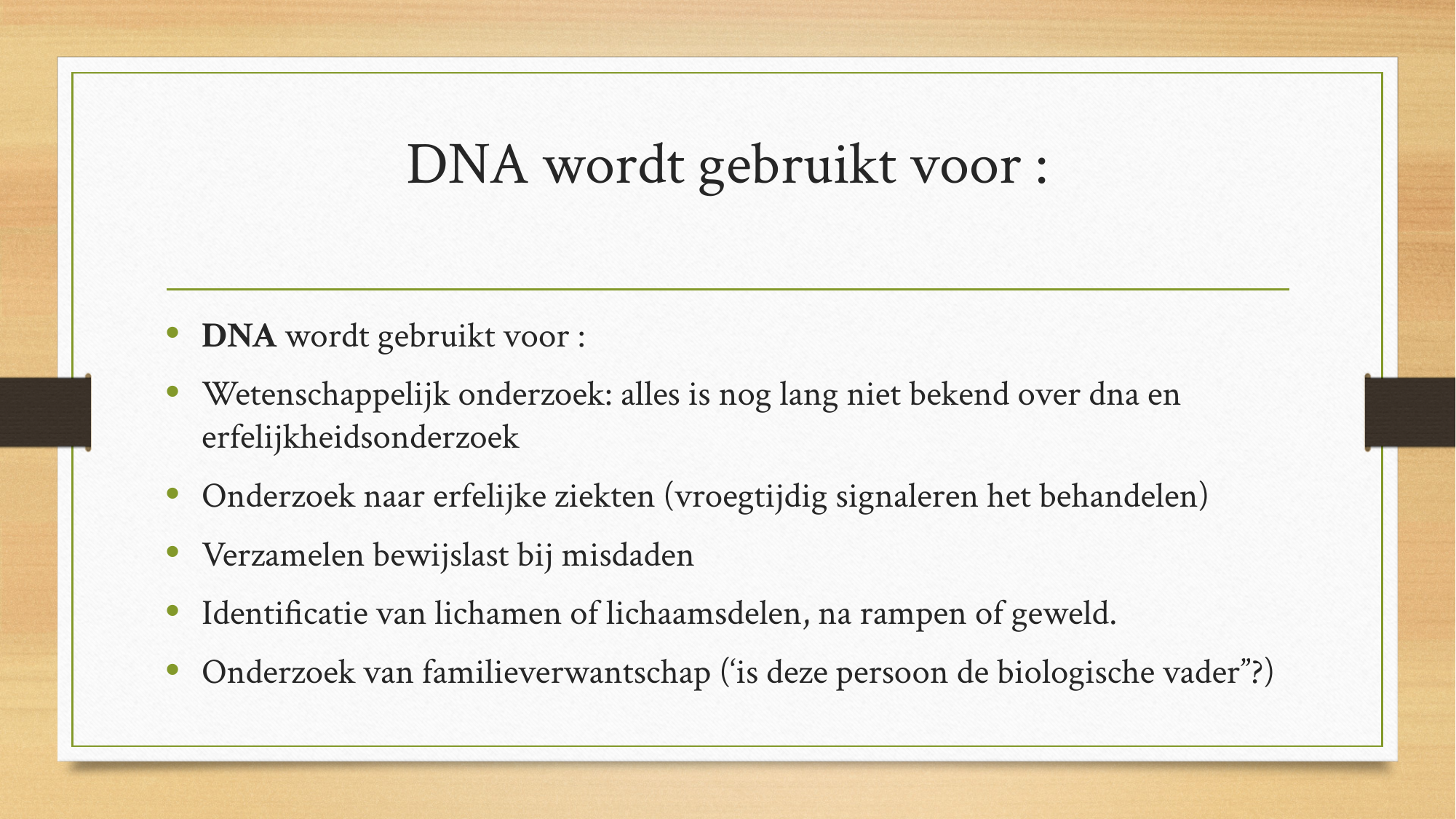

# DNA wordt gebruikt voor :
DNA wordt gebruikt voor :
Wetenschappelijk onderzoek: alles is nog lang niet bekend over dna en erfelijkheidsonderzoek
Onderzoek naar erfelijke ziekten (vroegtijdig signaleren het behandelen)
Verzamelen bewijslast bij misdaden
Identificatie van lichamen of lichaamsdelen, na rampen of geweld.
Onderzoek van familieverwantschap (‘is deze persoon de biologische vader”?)